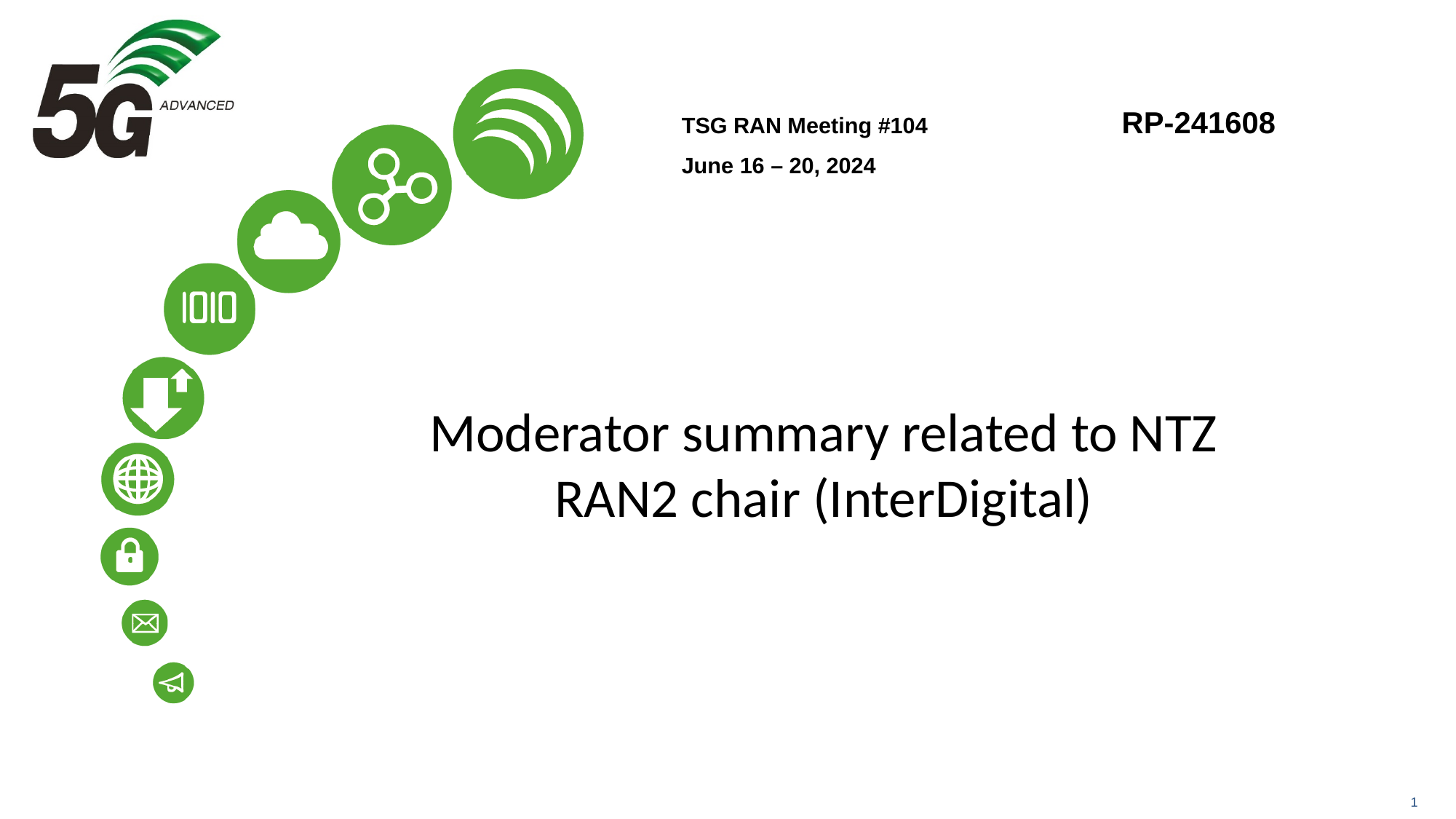

TSG RAN Meeting #104	    RP-241608
June 16 – 20, 2024
# Moderator summary related to NTZ RAN2 chair (InterDigital)